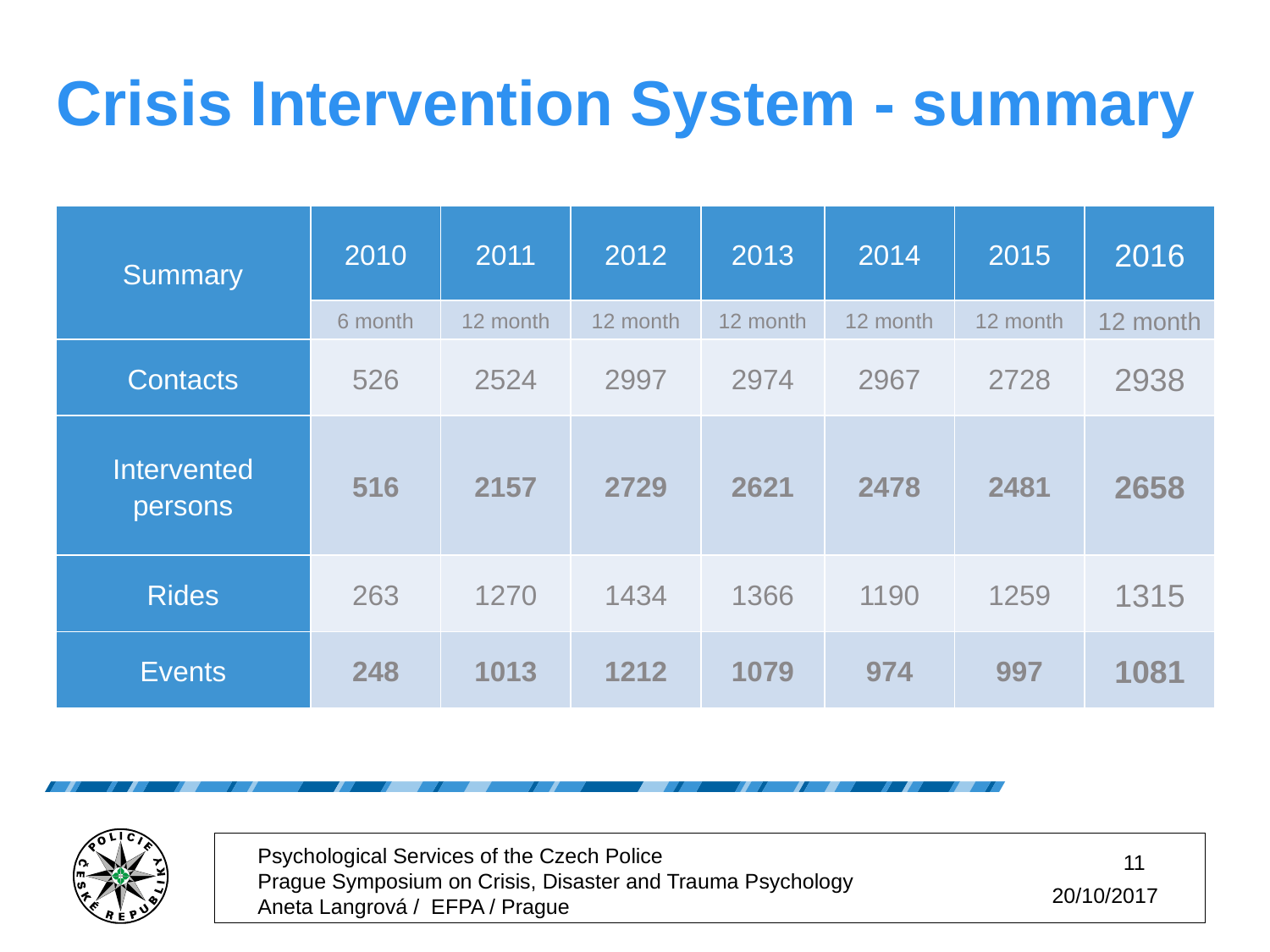

Crisis Intervention System - summary
| Summary | 2010 | 2011 | 2012 | 2013 | 2014 | 2015 | 2016 |
| --- | --- | --- | --- | --- | --- | --- | --- |
|  | 6 month | 12 month | 12 month | 12 month | 12 month | 12 month | 12 month |
| Contacts | 526 | 2524 | 2997 | 2974 | 2967 | 2728 | 2938 |
| Intervented persons | 516 | 2157 | 2729 | 2621 | 2478 | 2481 | 2658 |
| Rides | 263 | 1270 | 1434 | 1366 | 1190 | 1259 | 1315 |
| Events | 248 | 1013 | 1212 | 1079 | 974 | 997 | 1081 |
Psychological Services of the Czech Police                                             Prague Symposium on Crisis, Disaster and Trauma Psychology            Aneta Langrová /  EFPA / Prague
11
20/10/2017